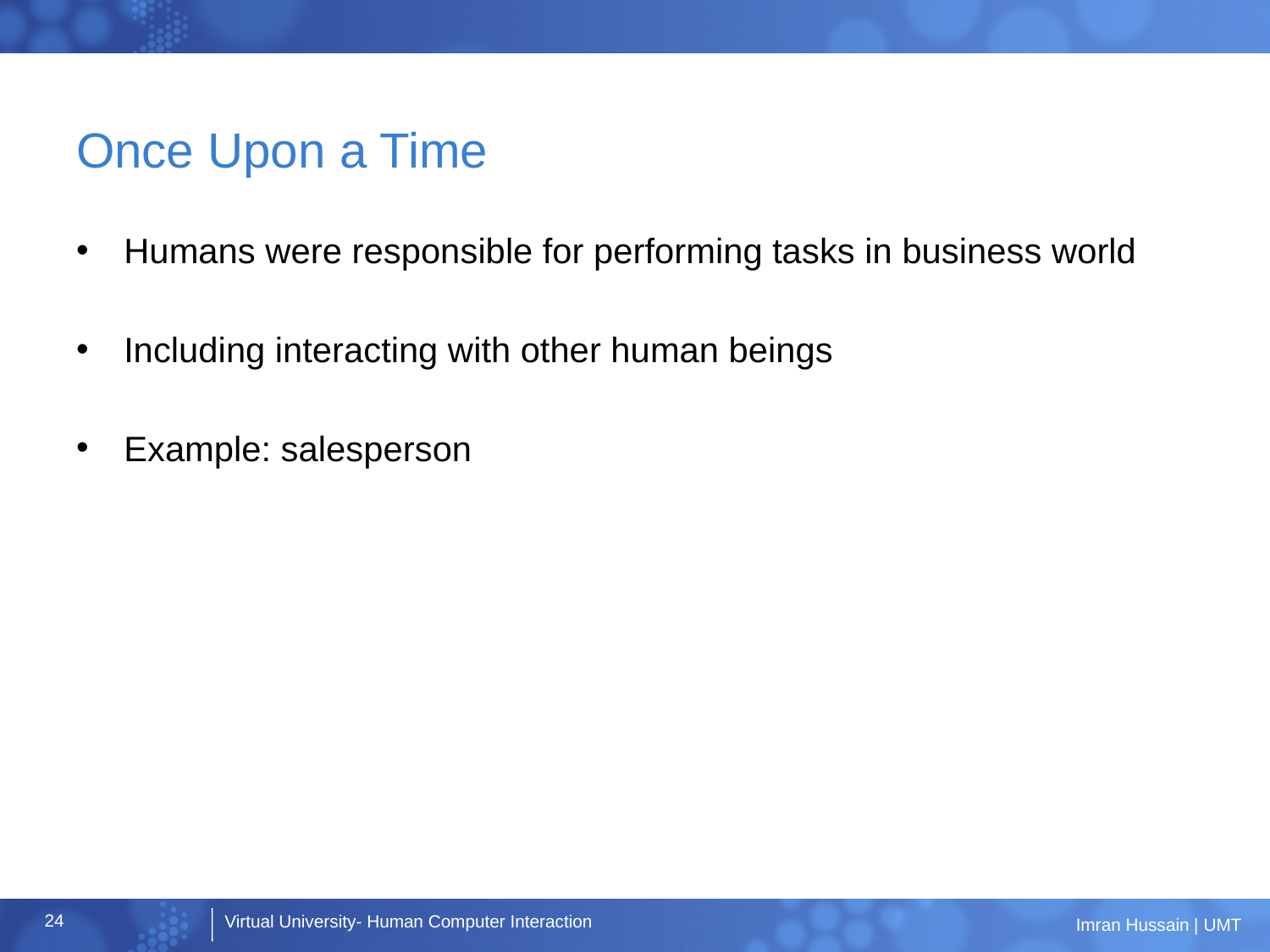

# Once Upon a Time
Humans were responsible for performing tasks in business world

Including interacting with other human beings

Example: salesperson